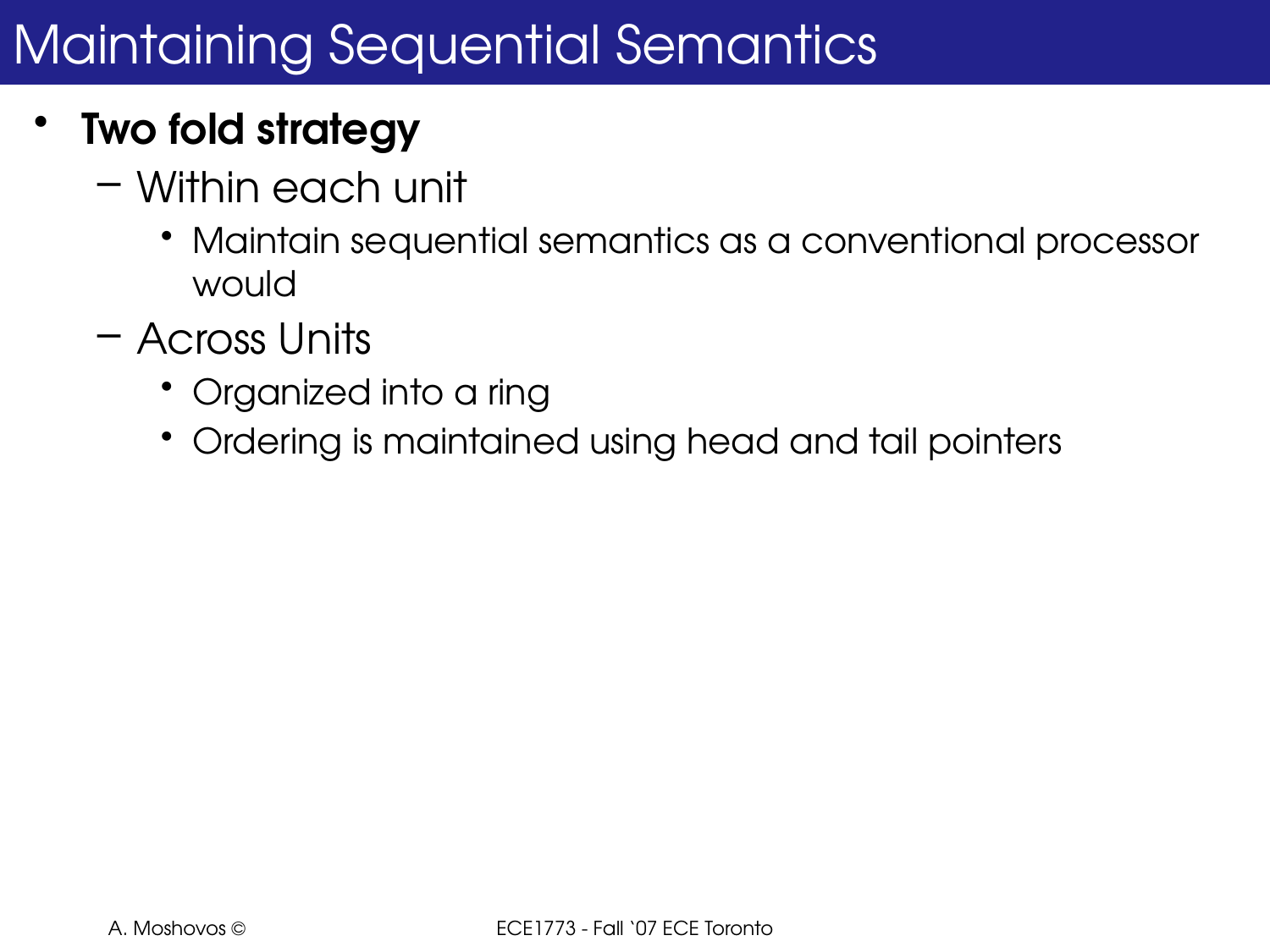

# Maintaining Sequential Semantics
Two fold strategy
Within each unit
Maintain sequential semantics as a conventional processor would
Across Units
Organized into a ring
Ordering is maintained using head and tail pointers
A. Moshovos ©
ECE1773 - Fall ‘07 ECE Toronto